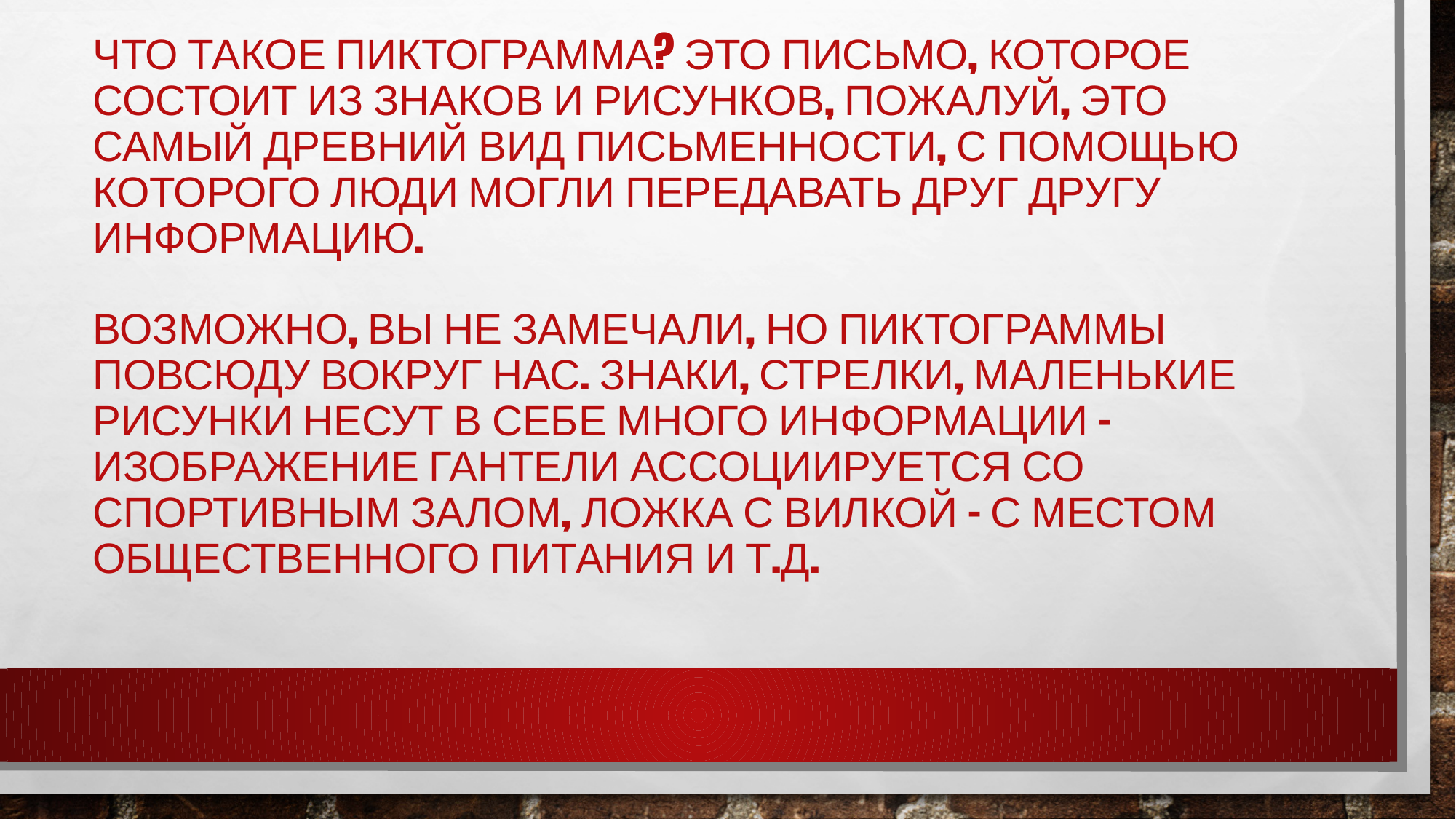

# Что такое пиктограмма? Это письмо, которое состоит из знаков и рисунков, пожалуй, это самый древний вид письменности, с помощью которого люди могли передавать друг другу информацию. Возможно, вы не замечали, но пиктограммы повсюду вокруг нас. Знаки, стрелки, маленькие рисунки несут в себе много информации – изображение гантели ассоциируется со спортивным залом, ложка с вилкой – с местом общественного питания и т.д.